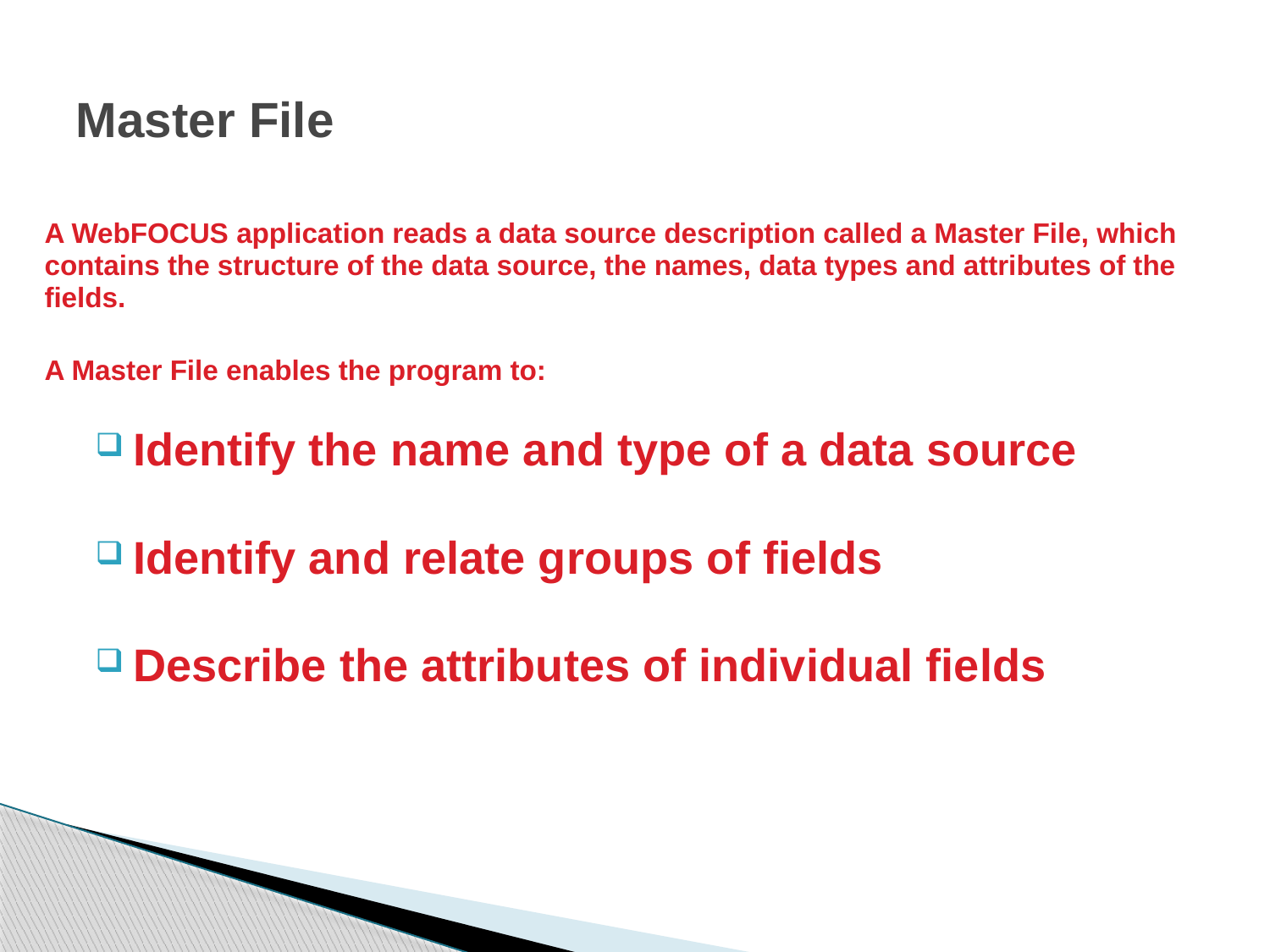

# Master File
A WebFOCUS application reads a data source description called a Master File, which contains the structure of the data source, the names, data types and attributes of the fields.
A Master File enables the program to:
Identify the name and type of a data source
Identify and relate groups of fields
Describe the attributes of individual fields
12